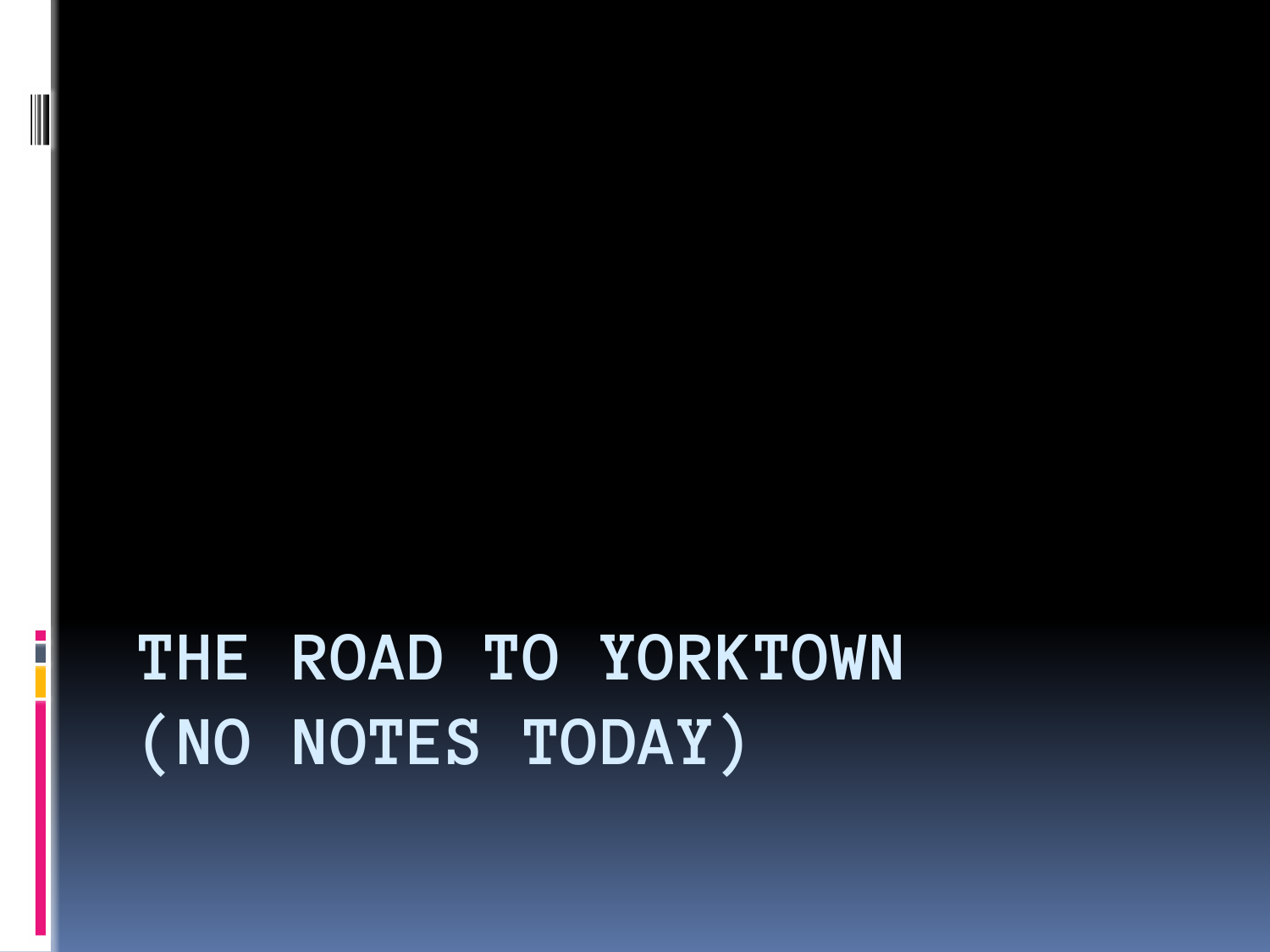

# The Road to Yorktown (No Notes Today)